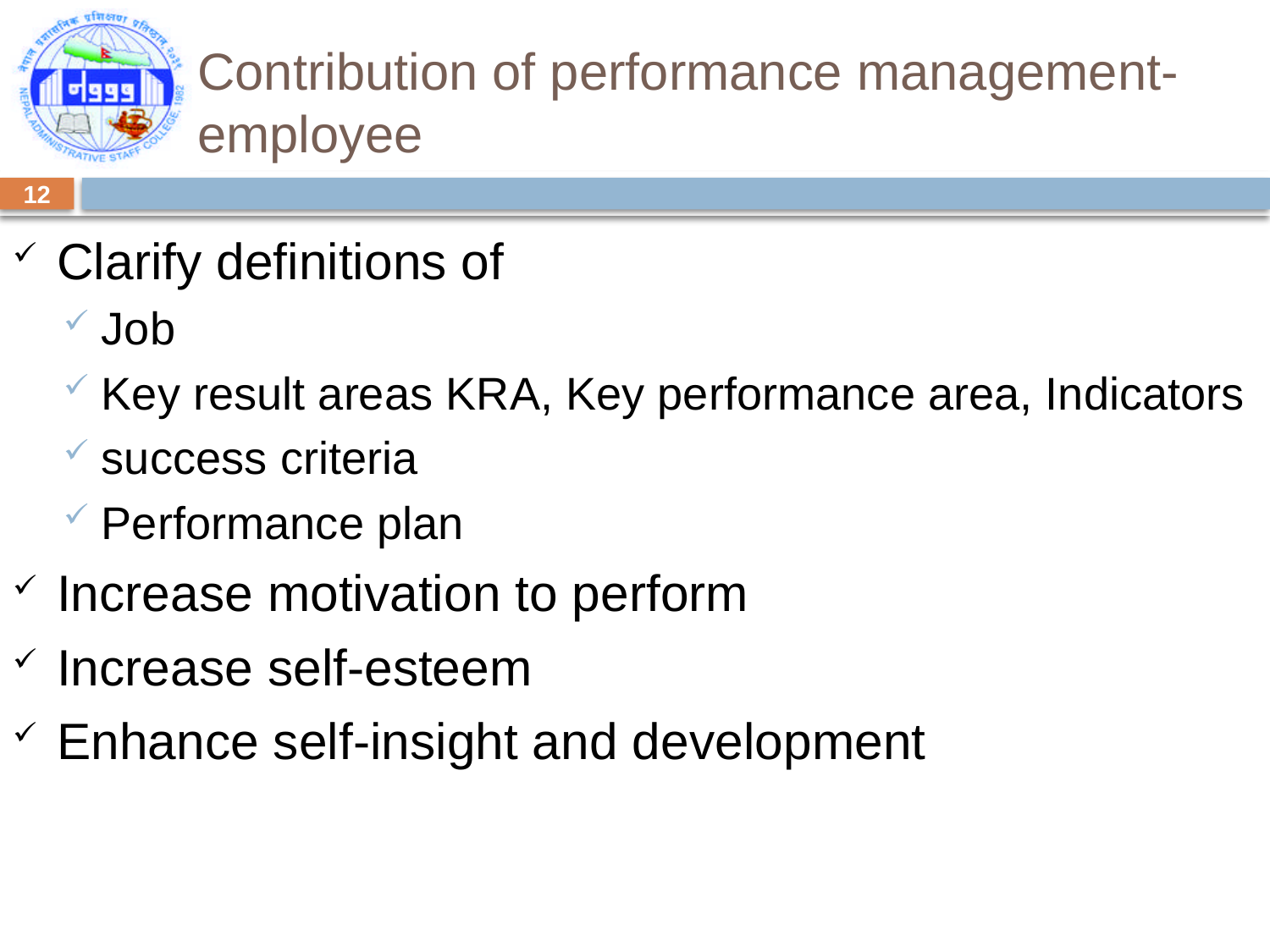

# Contribution of performance management- employee
12
Clarify definitions of
Job
Key result areas KRA, Key performance area, Indicators
success criteria
Performance plan
Increase motivation to perform
Increase self-esteem
Enhance self-insight and development